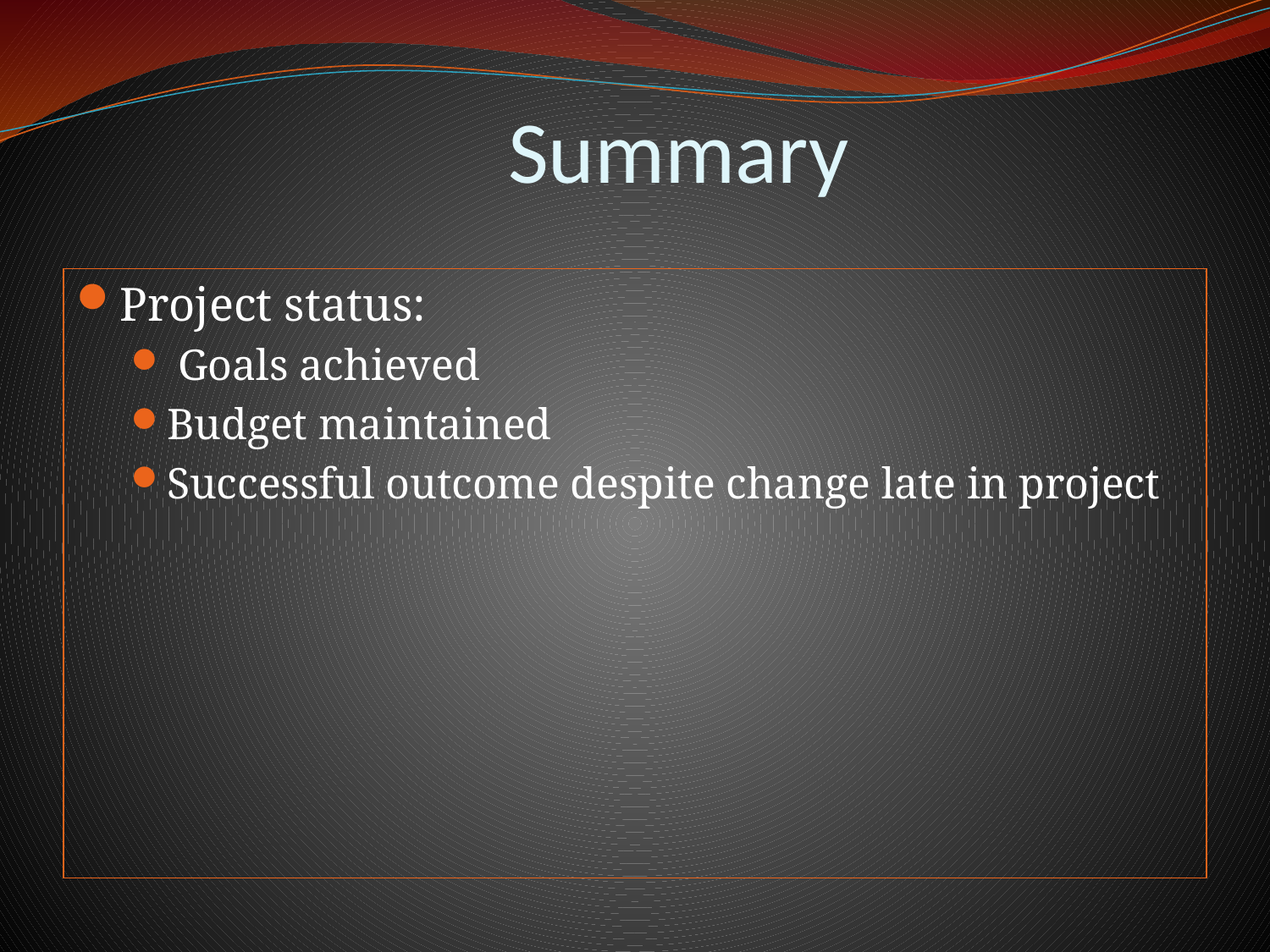

# Summary
Project status:
 Goals achieved
Budget maintained
Successful outcome despite change late in project